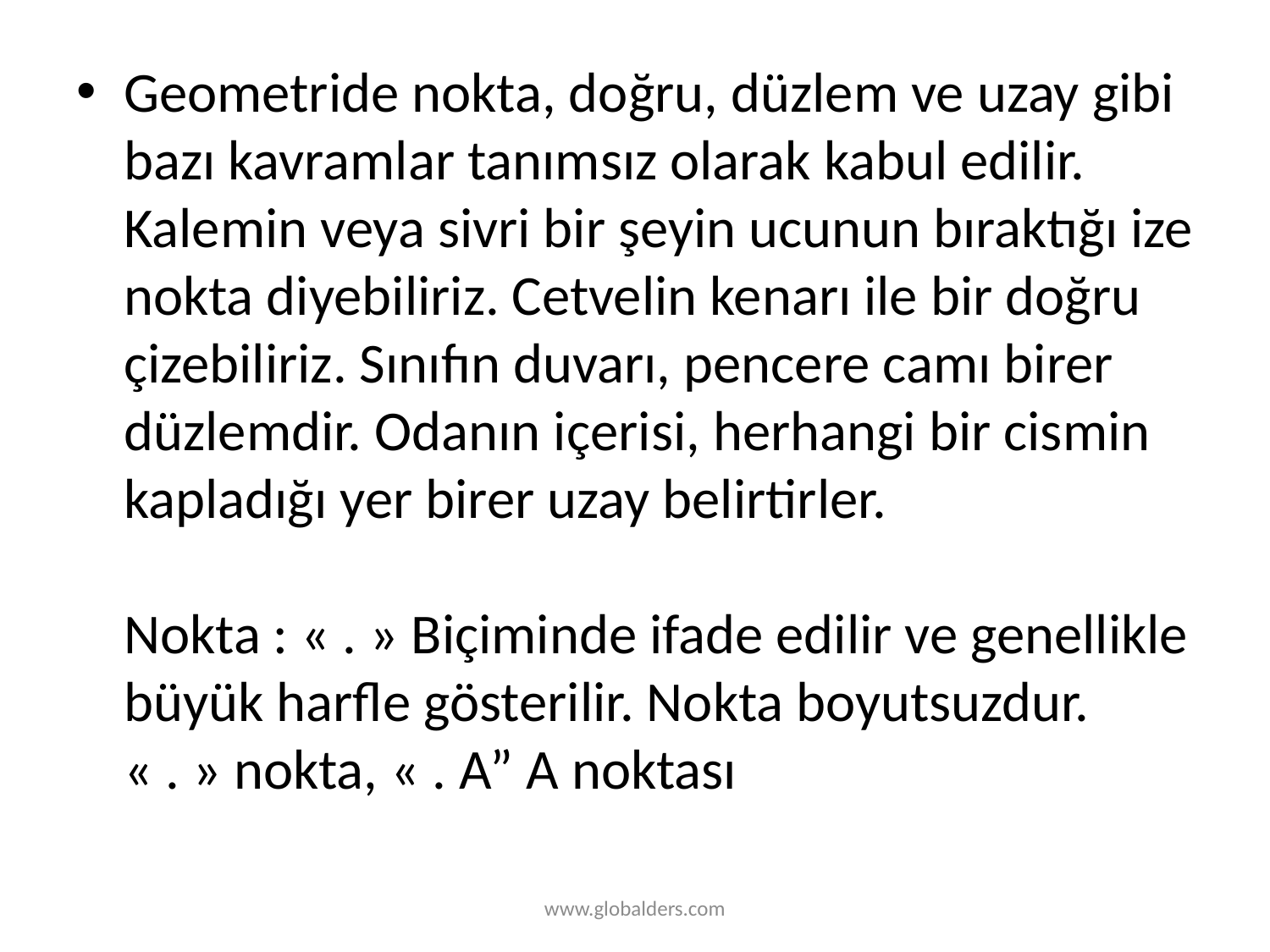

Geometride nokta, doğru, düzlem ve uzay gibi bazı kavramlar tanımsız olarak kabul edilir. Kalemin veya sivri bir şeyin ucunun bıraktığı ize nokta diyebiliriz. Cetvelin kenarı ile bir doğru çizebiliriz. Sınıfın duvarı, pencere camı birer düzlemdir. Odanın içerisi, herhangi bir cismin kapladığı yer birer uzay belirtirler.
Nokta : « . » Biçiminde ifade edilir ve genellikle büyük harfle gösterilir. Nokta boyutsuzdur.
« . » nokta, « . A” A noktası
www.globalders.com